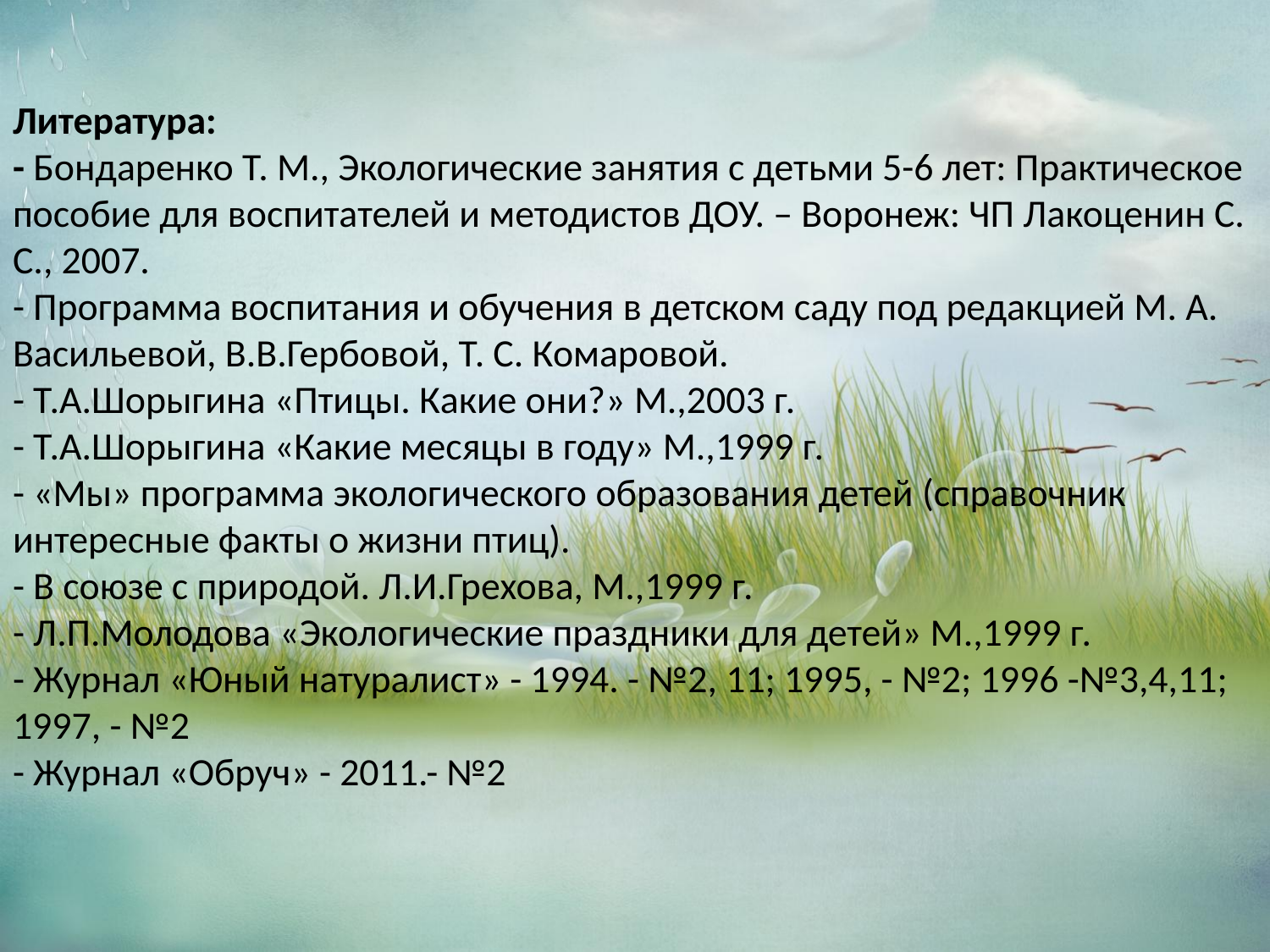

# Литература: - Бондаренко Т. М., Экологические занятия с детьми 5-6 лет: Практическое пособие для воспитателей и методистов ДОУ. – Воронеж: ЧП Лакоценин С. С., 2007. - Программа воспитания и обучения в детском саду под редакцией М. А. Васильевой, В.В.Гербовой, Т. С. Комаровой. - Т.А.Шорыгина «Птицы. Какие они?» М.,2003 г. - Т.А.Шорыгина «Какие месяцы в году» М.,1999 г. - «Мы» программа экологического образования детей (справочник интересные факты о жизни птиц). - В союзе с природой. Л.И.Грехова, М.,1999 г. - Л.П.Молодова «Экологические праздники для детей» М.,1999 г. - Журнал «Юный натуралист» - 1994. - №2, 11; 1995, - №2; 1996 -№3,4,11; 1997, - №2 - Журнал «Обруч» - 2011.- №2